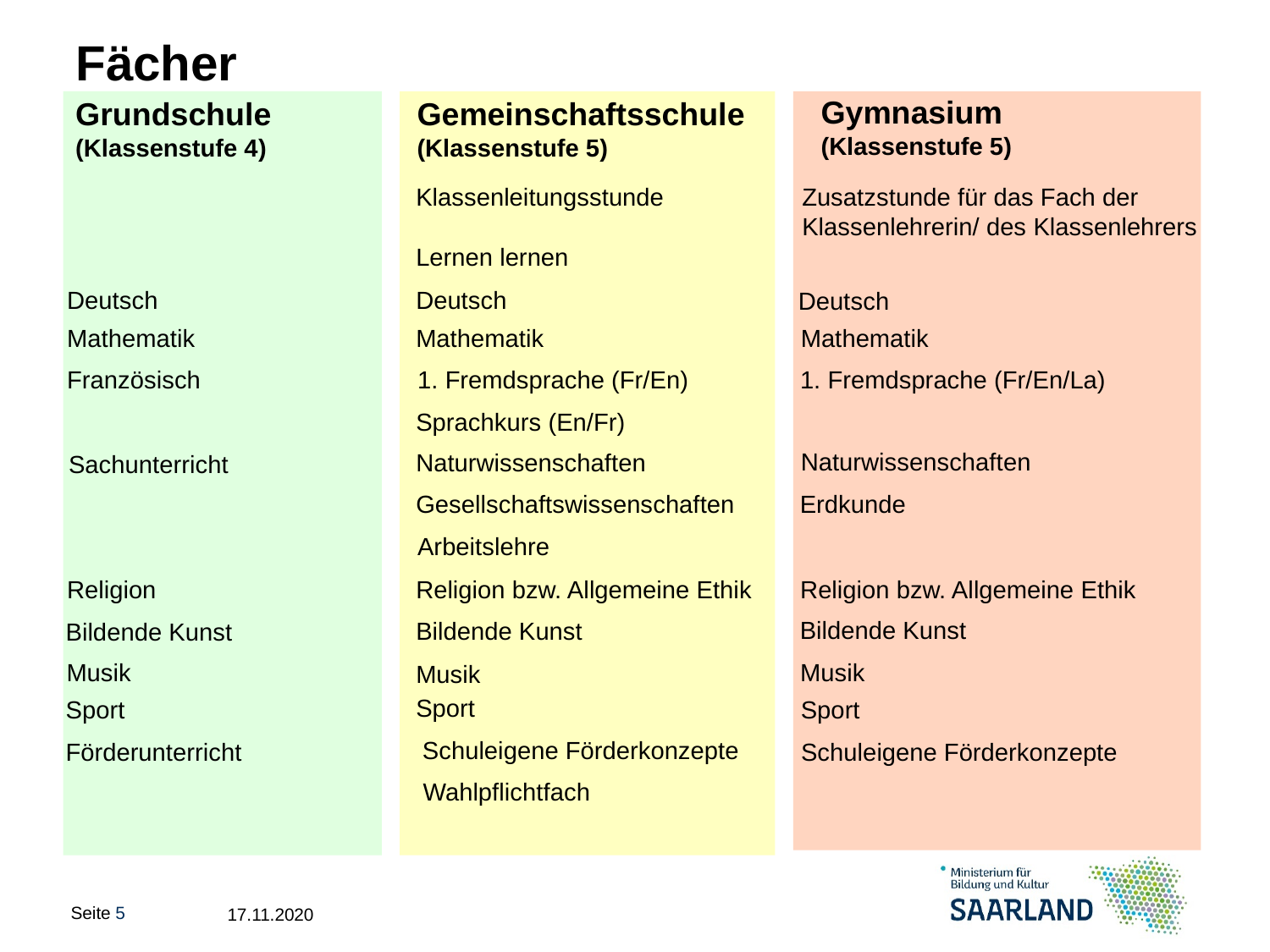

Fächer
Gymnasium
(Klassenstufe 5)
Grundschule
(Klassenstufe 4)
Gemeinschaftsschule
(Klassenstufe 5)

Klassenleitungsstunde
Zusatzstunde für das Fach der
Klassenlehrerin/ des Klassenlehrers
Lernen lernen
Deutsch
Deutsch
Deutsch
Mathematik
Mathematik
Mathematik
1. Fremdsprache (Fr/En/La)
Französisch
1. Fremdsprache (Fr/En)
Sprachkurs (En/Fr)
Naturwissenschaften
Naturwissenschaften
Sachunterricht
Gesellschaftswissenschaften
Erdkunde
Arbeitslehre
Religion bzw. Allgemeine Ethik
Religion
Religion bzw. Allgemeine Ethik
Bildende Kunst
Bildende Kunst
Bildende Kunst
Musik
Musik
Musik
Sport
Sport
Sport
Schuleigene Förderkonzepte
Förderunterricht
Schuleigene Förderkonzepte
Wahlpflichtfach
17.11.2020